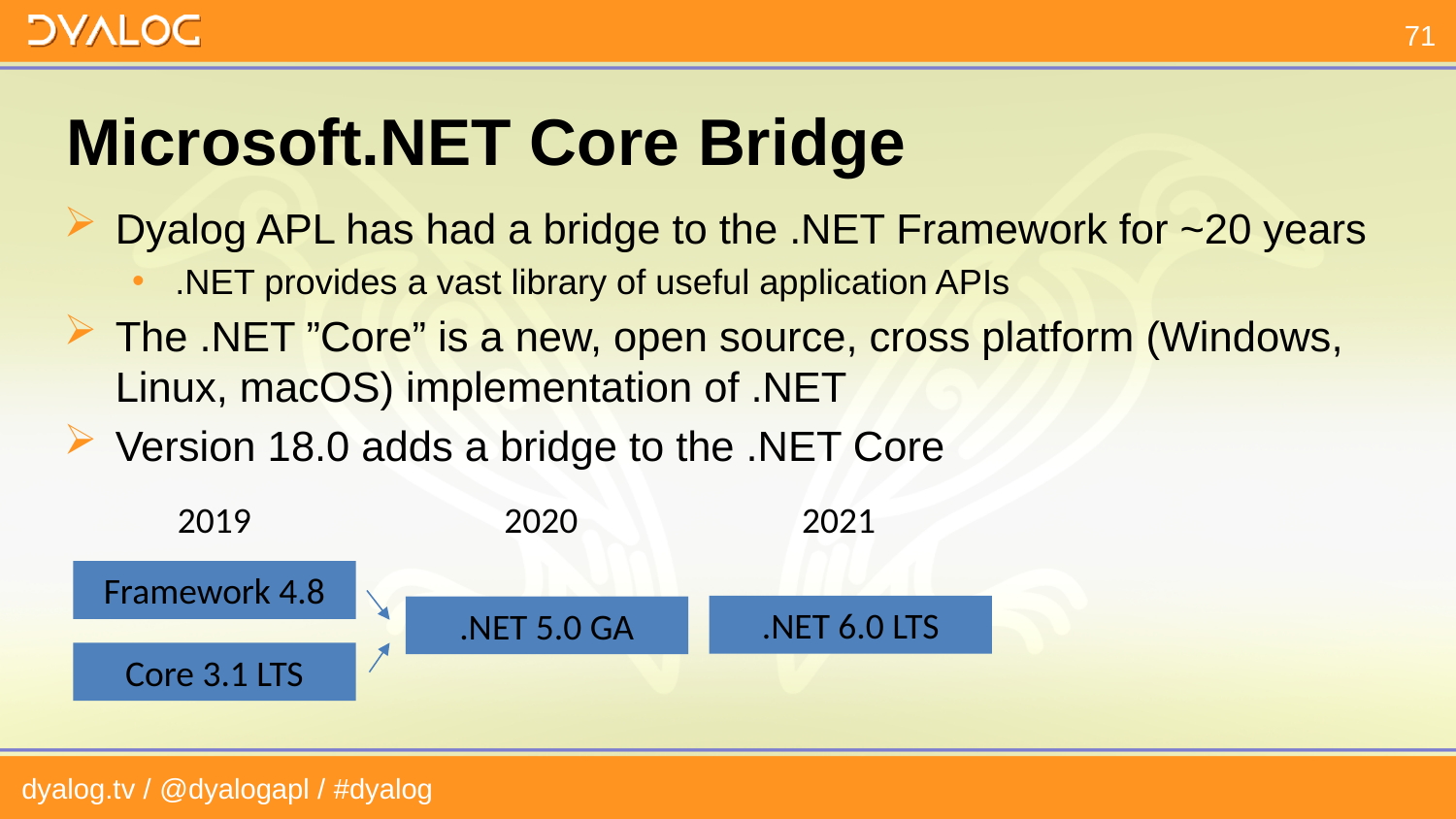

# Microsoft.NET Core Bridge
Dyalog APL has had a bridge to the .NET Framework for ~20 years
.NET provides a vast library of useful application APIs
The .NET ”Core” is a new, open source, cross platform (Windows, Linux, macOS) implementation of .NET
Version 18.0 adds a bridge to the .NET Core

2019
2020
2021
Framework 4.8
.NET 6.0 LTS
.NET 5.0 GA
Core 3.1 LTS